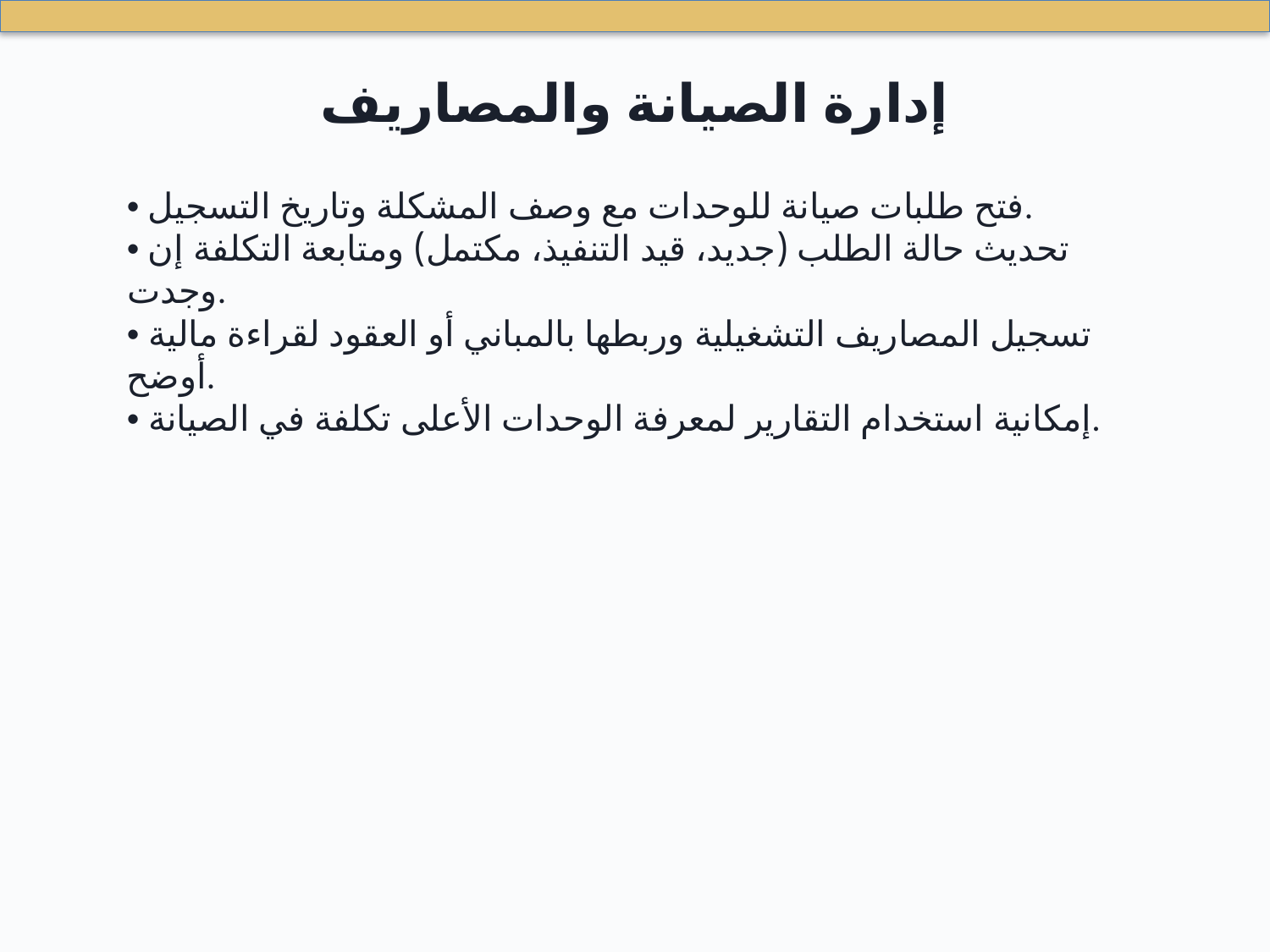

إدارة الصيانة والمصاريف
• فتح طلبات صيانة للوحدات مع وصف المشكلة وتاريخ التسجيل.
• تحديث حالة الطلب (جديد، قيد التنفيذ، مكتمل) ومتابعة التكلفة إن وجدت.
• تسجيل المصاريف التشغيلية وربطها بالمباني أو العقود لقراءة مالية أوضح.
• إمكانية استخدام التقارير لمعرفة الوحدات الأعلى تكلفة في الصيانة.